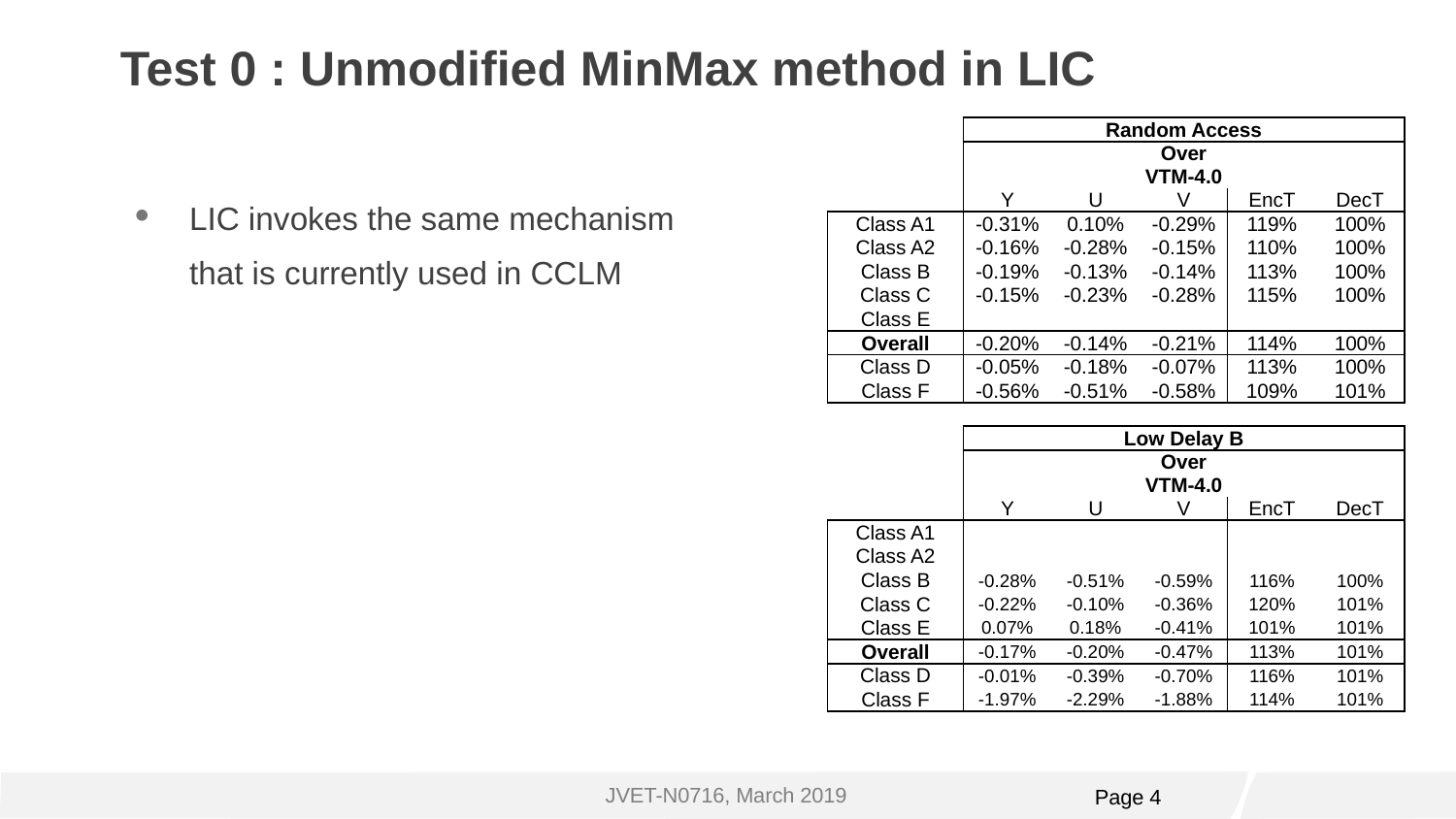

# Test 0 : Unmodified MinMax method in LIC
|  | Random Access |  |  |  |  |
| --- | --- | --- | --- | --- | --- |
|  |  |  | Over VTM-4.0 |  |  |
|  | Y | U | V | EncT | DecT |
| Class A1 | -0.31% | 0.10% | -0.29% | 119% | 100% |
| Class A2 | -0.16% | -0.28% | -0.15% | 110% | 100% |
| Class B | -0.19% | -0.13% | -0.14% | 113% | 100% |
| Class C | -0.15% | -0.23% | -0.28% | 115% | 100% |
| Class E |  |  |  |  |  |
| Overall | -0.20% | -0.14% | -0.21% | 114% | 100% |
| Class D | -0.05% | -0.18% | -0.07% | 113% | 100% |
| Class F | -0.56% | -0.51% | -0.58% | 109% | 101% |
|  |  |  |  |  |  |
|  | Low Delay B |  |  |  |  |
|  |  |  | Over VTM-4.0 |  |  |
|  | Y | U | V | EncT | DecT |
| Class A1 |  |  |  |  |  |
| Class A2 |  |  |  |  |  |
| Class B | -0.28% | -0.51% | -0.59% | 116% | 100% |
| Class C | -0.22% | -0.10% | -0.36% | 120% | 101% |
| Class E | 0.07% | 0.18% | -0.41% | 101% | 101% |
| Overall | -0.17% | -0.20% | -0.47% | 113% | 101% |
| Class D | -0.01% | -0.39% | -0.70% | 116% | 101% |
| Class F | -1.97% | -2.29% | -1.88% | 114% | 101% |
LIC invokes the same mechanism that is currently used in CCLM